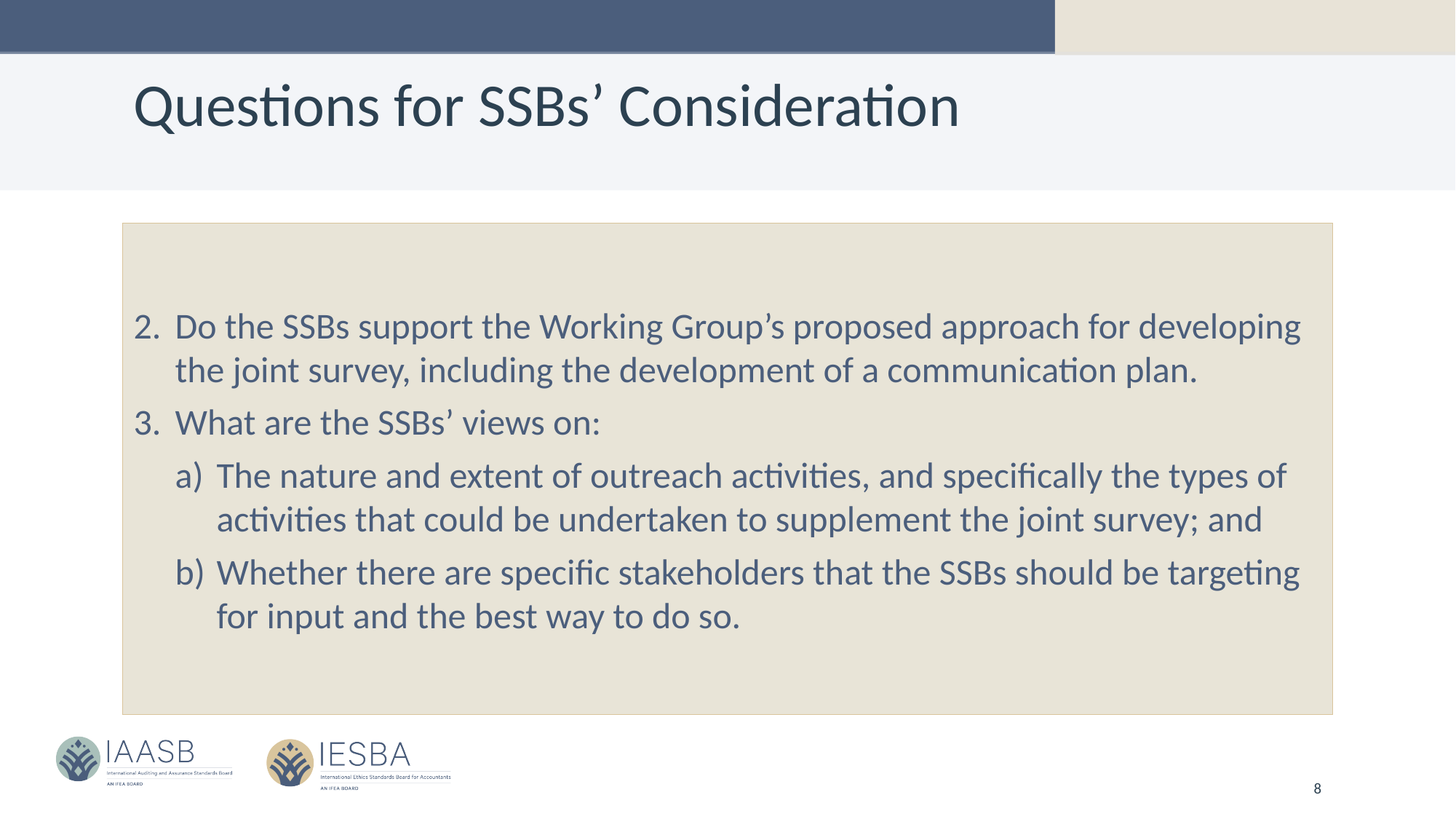

# Questions for SSBs’ Consideration
Do the SSBs support the Working Group’s proposed approach for developing the joint survey, including the development of a communication plan.
What are the SSBs’ views on:
The nature and extent of outreach activities, and specifically the types of activities that could be undertaken to supplement the joint survey; and
Whether there are specific stakeholders that the SSBs should be targeting for input and the best way to do so.
8